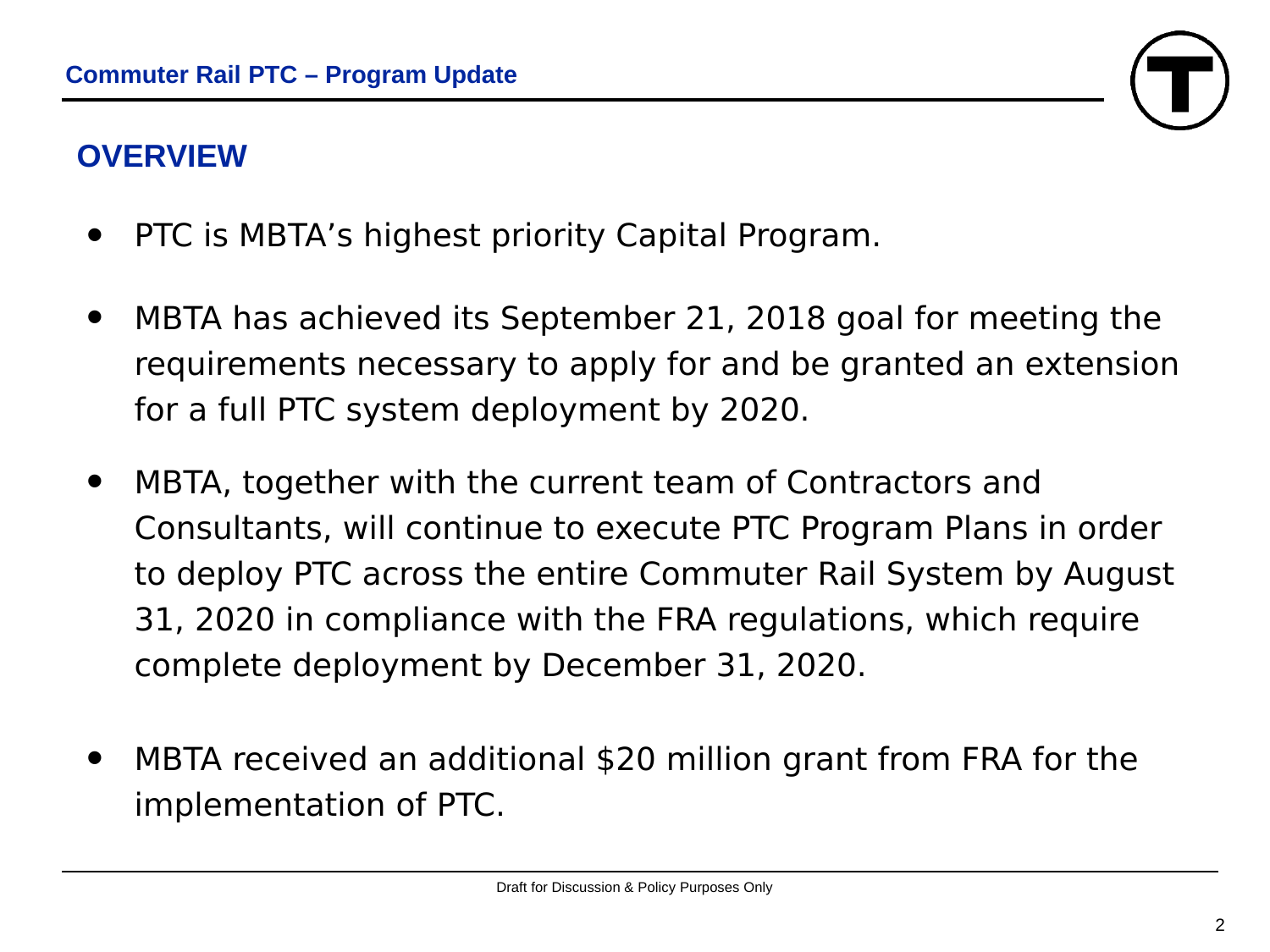

Commuter Rail PTC – Program Update

# OVERVIEW
PTC is MBTA’s highest priority Capital Program.
MBTA has achieved its September 21, 2018 goal for meeting the requirements necessary to apply for and be granted an extension for a full PTC system deployment by 2020.
MBTA, together with the current team of Contractors and Consultants, will continue to execute PTC Program Plans in order to deploy PTC across the entire Commuter Rail System by August 31, 2020 in compliance with the FRA regulations, which require complete deployment by December 31, 2020.
MBTA received an additional $20 million grant from FRA for the implementation of PTC.